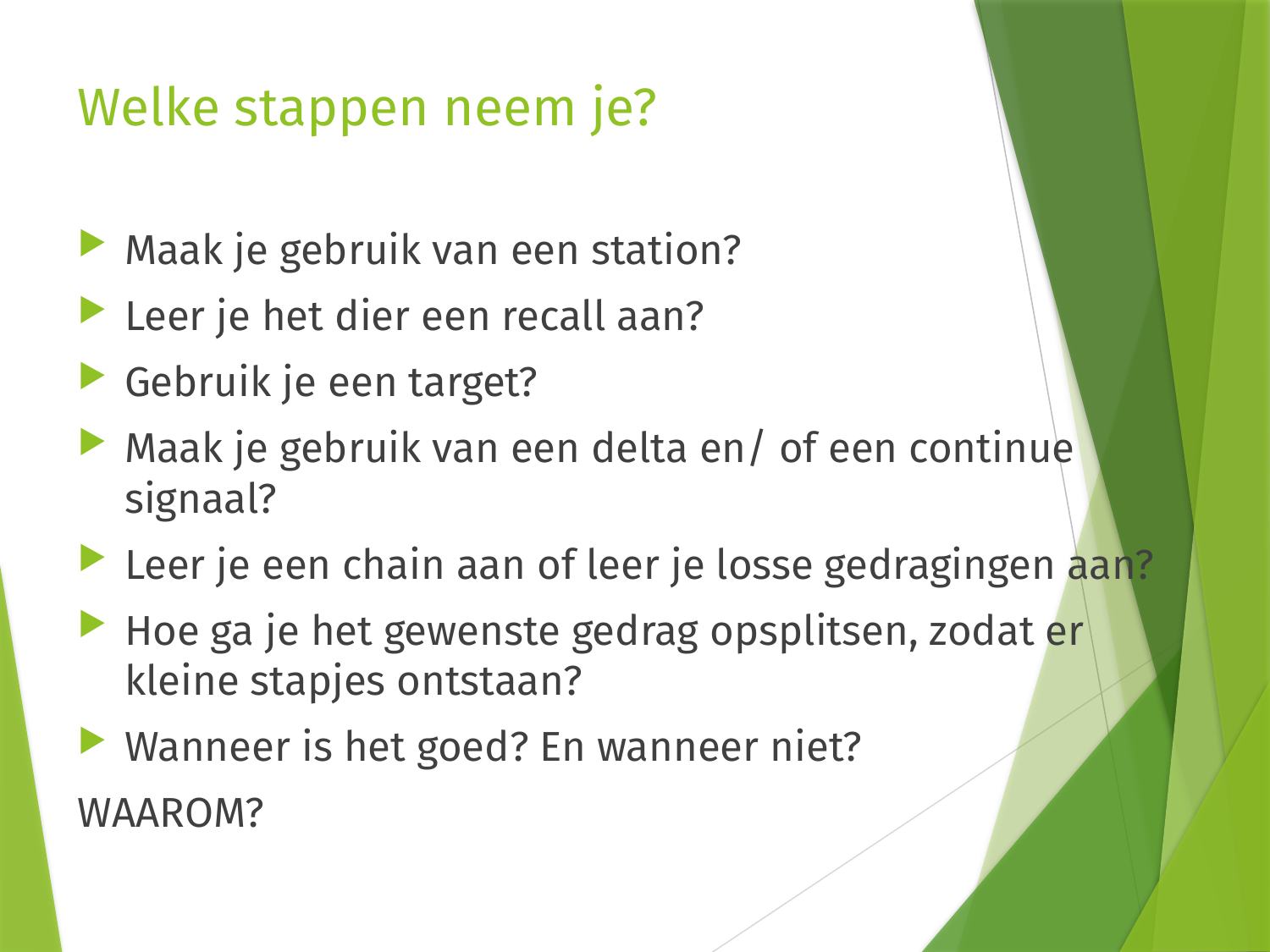

# Welke stappen neem je?
Maak je gebruik van een station?
Leer je het dier een recall aan?
Gebruik je een target?
Maak je gebruik van een delta en/ of een continue signaal?
Leer je een chain aan of leer je losse gedragingen aan?
Hoe ga je het gewenste gedrag opsplitsen, zodat er kleine stapjes ontstaan?
Wanneer is het goed? En wanneer niet?
WAAROM?